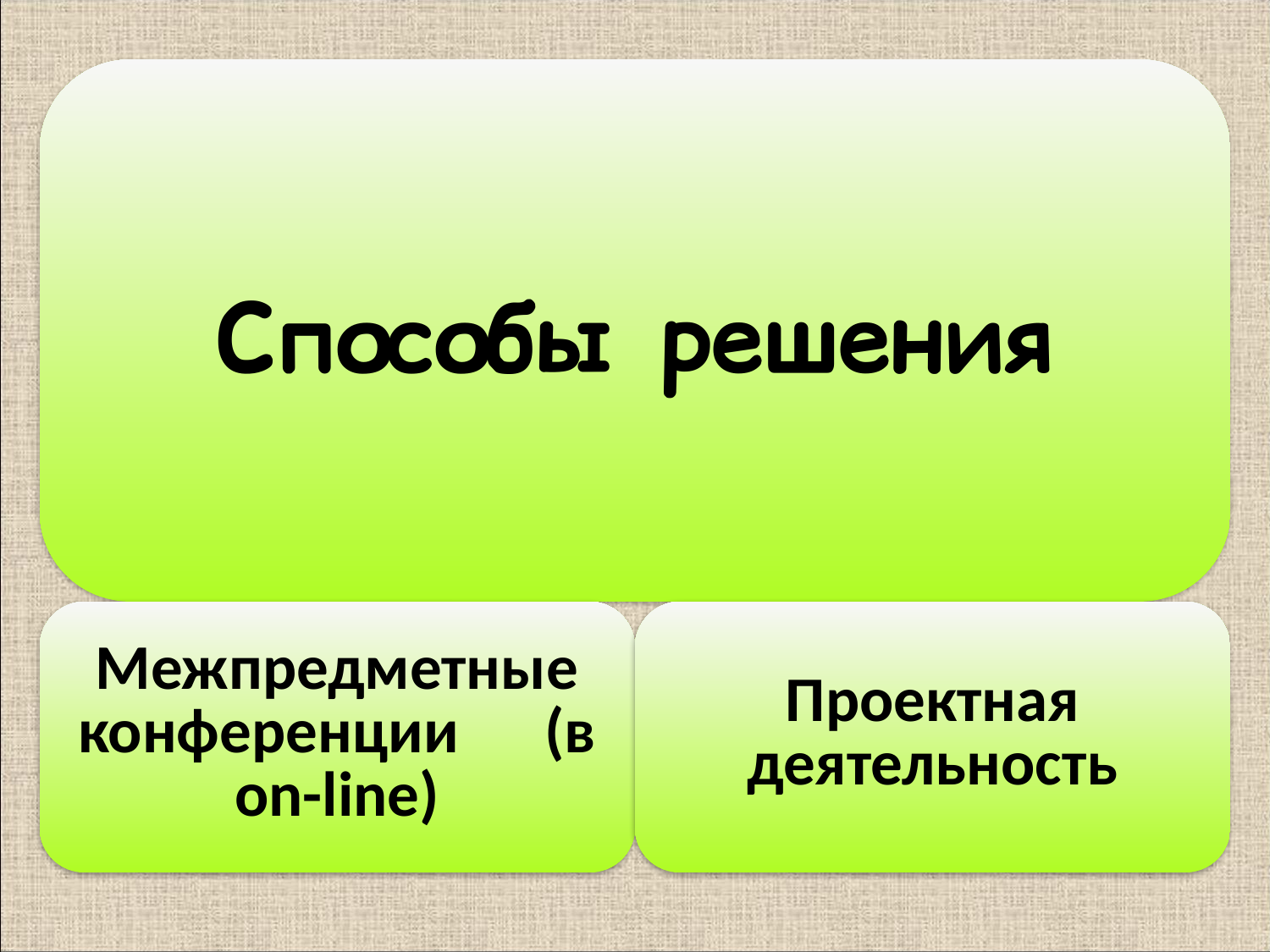

Проектная деятельность
Межпредметные конференции      (в on-line)
Способы решения